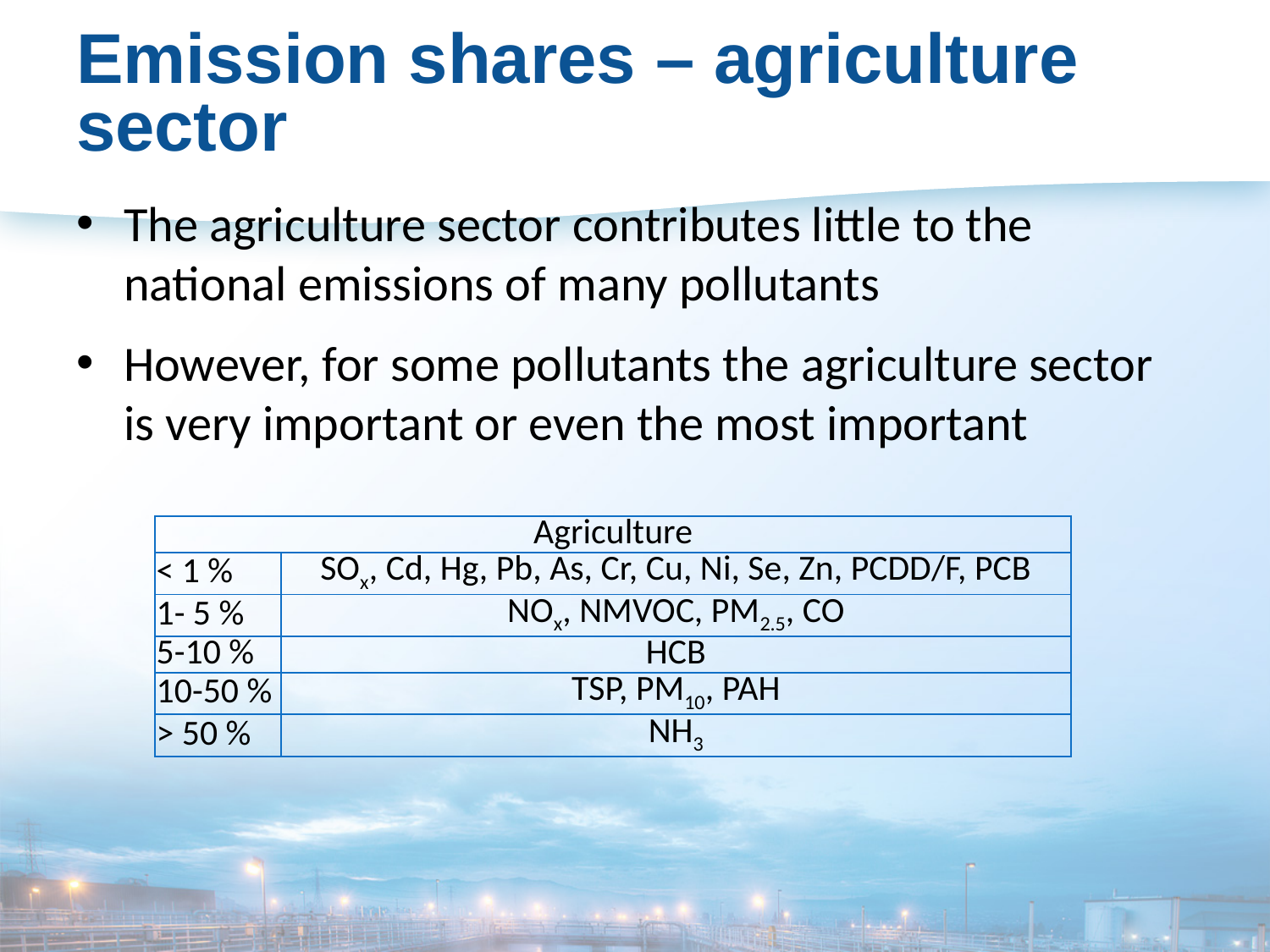

# Emission shares – agriculture sector
The agriculture sector contributes little to the national emissions of many pollutants
However, for some pollutants the agriculture sector is very important or even the most important

| Agriculture |  |
| --- | --- |
| < 1 % | SOx, Cd, Hg, Pb, As, Cr, Cu, Ni, Se, Zn, PCDD/F, PCB |
| 1- 5 % | NOx, NMVOC, PM2.5, CO |
| 5-10 % | HCB |
| 10-50 % | TSP, PM10, PAH |
| > 50 % | NH3 |